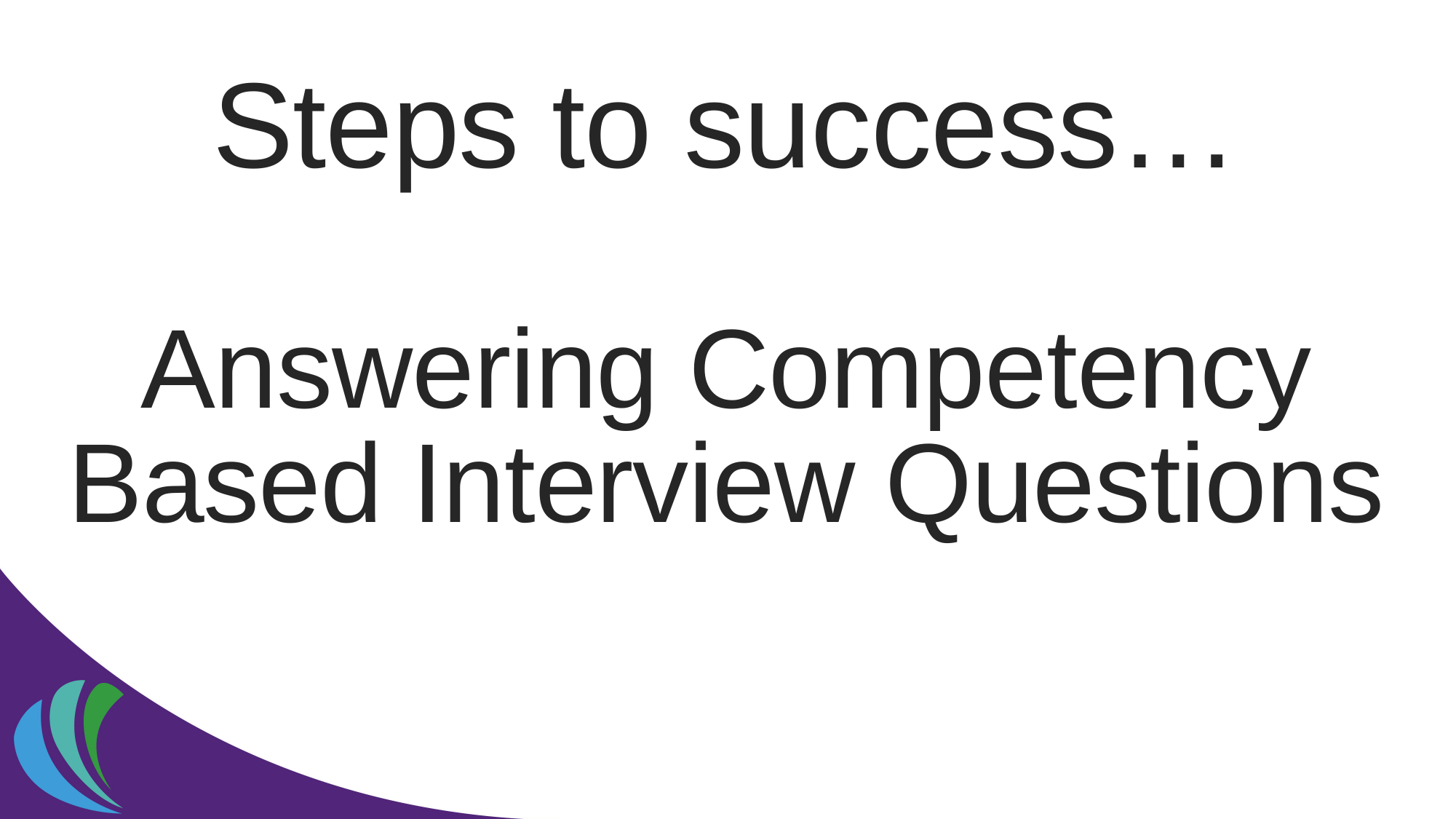

Steps to success…
Answering Competency Based Interview Questions